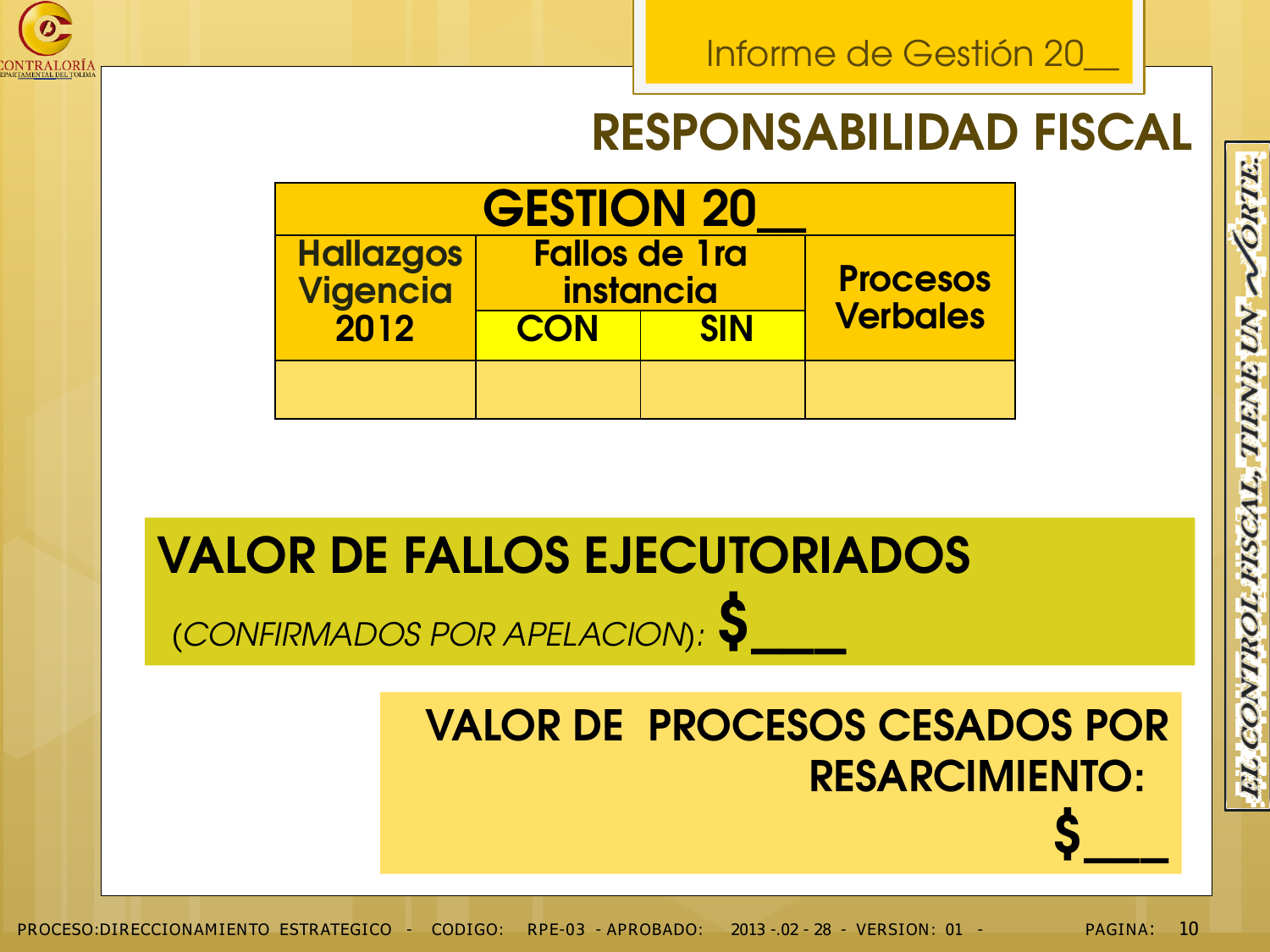

# RESPONSABILIDAD FISCAL
| GESTION 20\_\_ |  |  |  |
| --- | --- | --- | --- |
| Hallazgos Vigencia 2012 | Fallos de 1ra instancia |  | Procesos Verbales |
|  | CON | SIN |  |
|  |  |  |  |
VALOR DE FALLOS EJECUTORIADOS
 (CONFIRMADOS POR APELACION): $___
VALOR DE  PROCESOS CESADOS POR RESARCIMIENTO:
$___